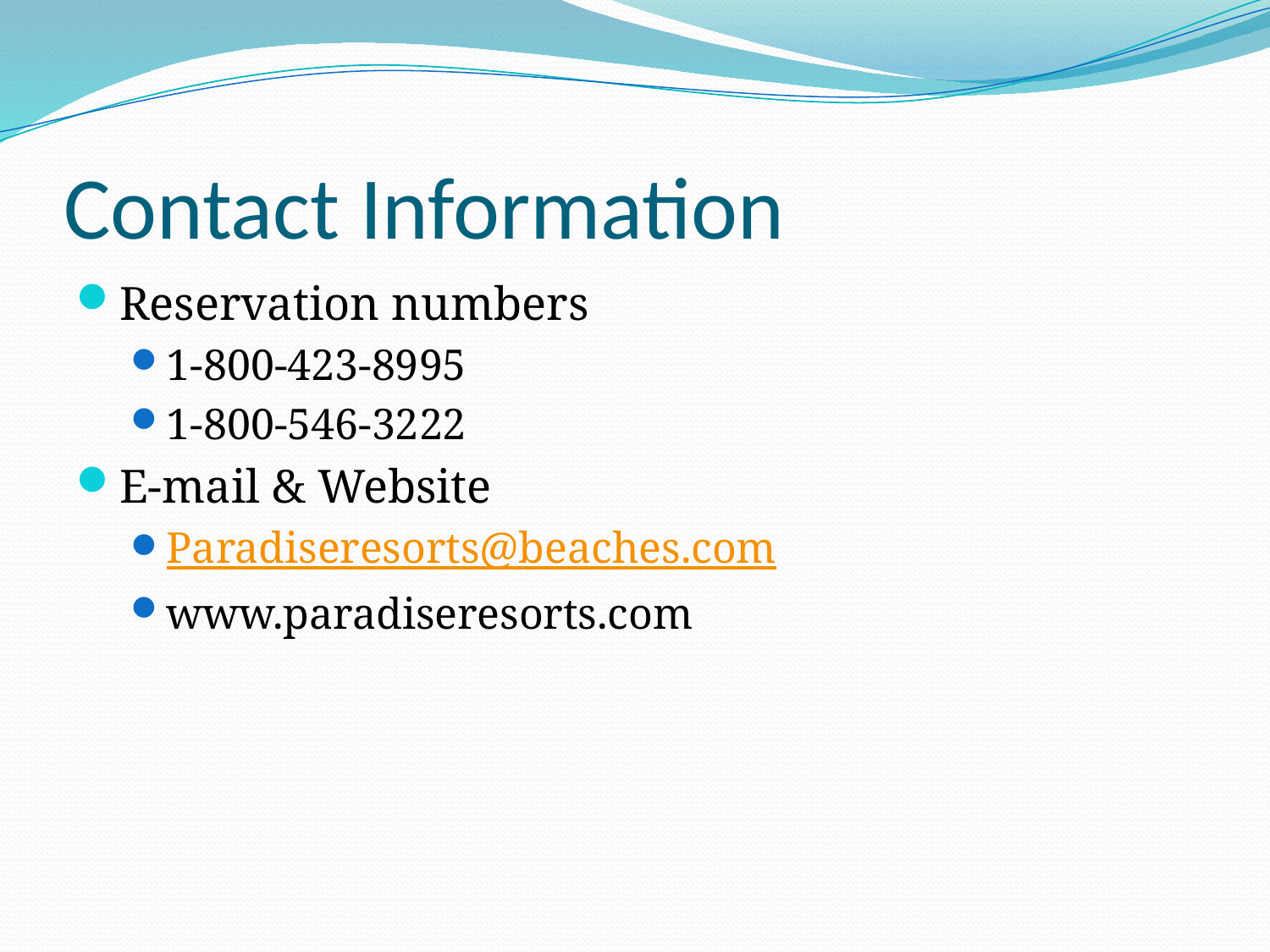

# Contact Information
Reservation numbers
1-800-423-8995
1-800-546-3222
E-mail & Website
Paradiseresorts@beaches.com
www.paradiseresorts.com